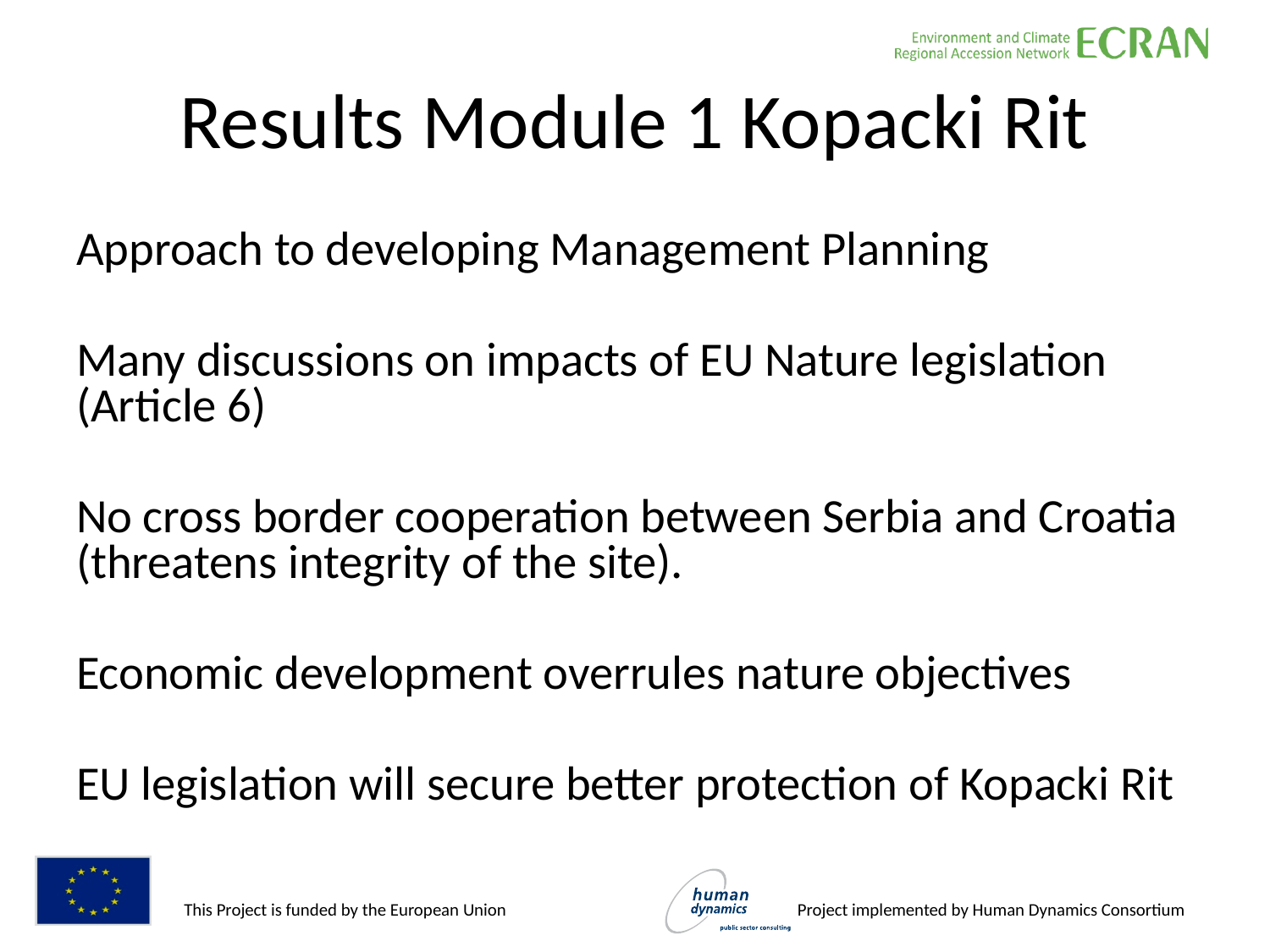

# Results Module 1 Kopacki Rit
Approach to developing Management Planning

Many discussions on impacts of EU Nature legislation (Article 6)

No cross border cooperation between Serbia and Croatia (threatens integrity of the site).

Economic development overrules nature objectives

EU legislation will secure better protection of Kopacki Rit